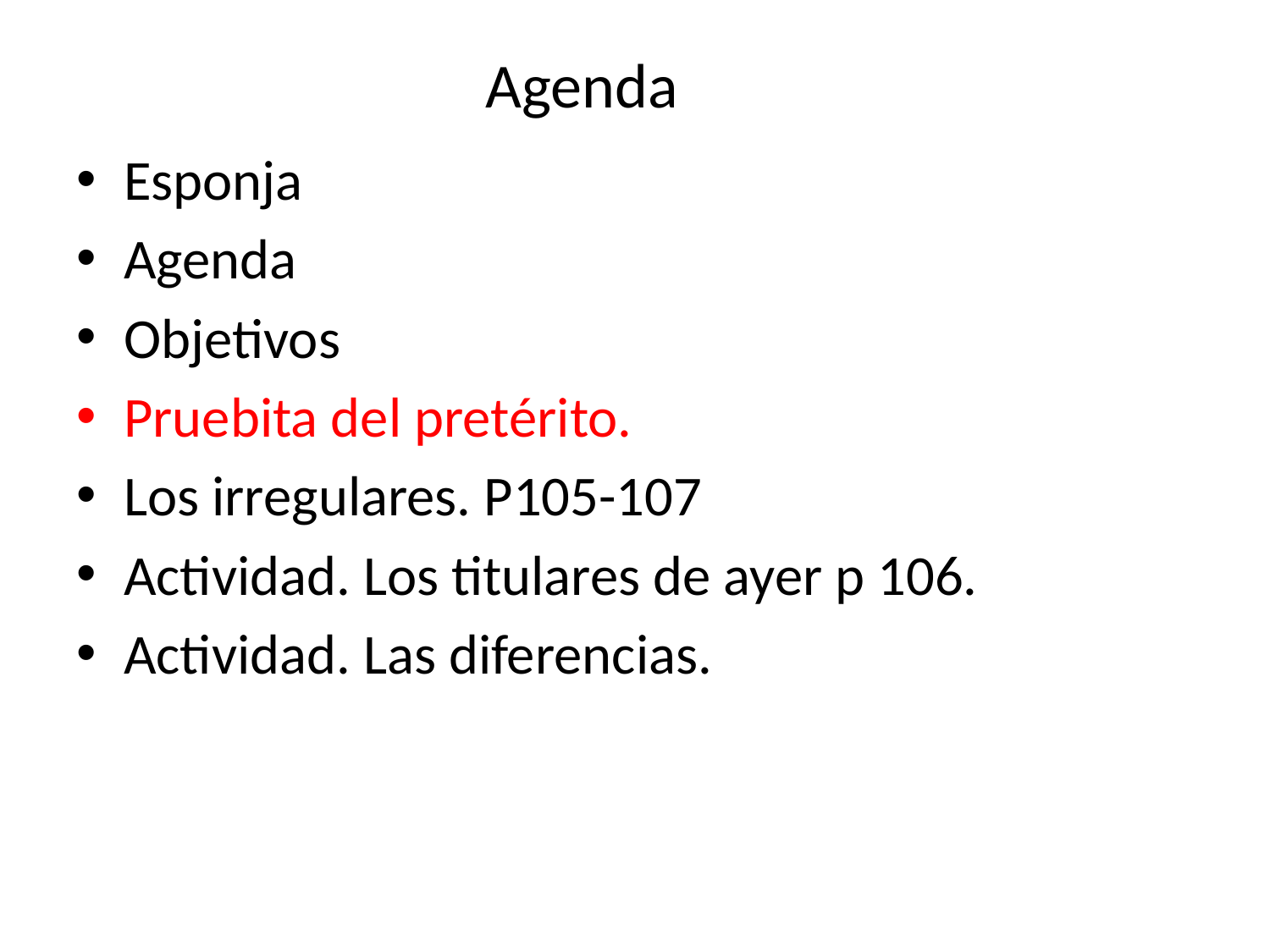

# Agenda
Esponja
Agenda
Objetivos
Pruebita del pretérito.
Los irregulares. P105-107
Actividad. Los titulares de ayer p 106.
Actividad. Las diferencias.